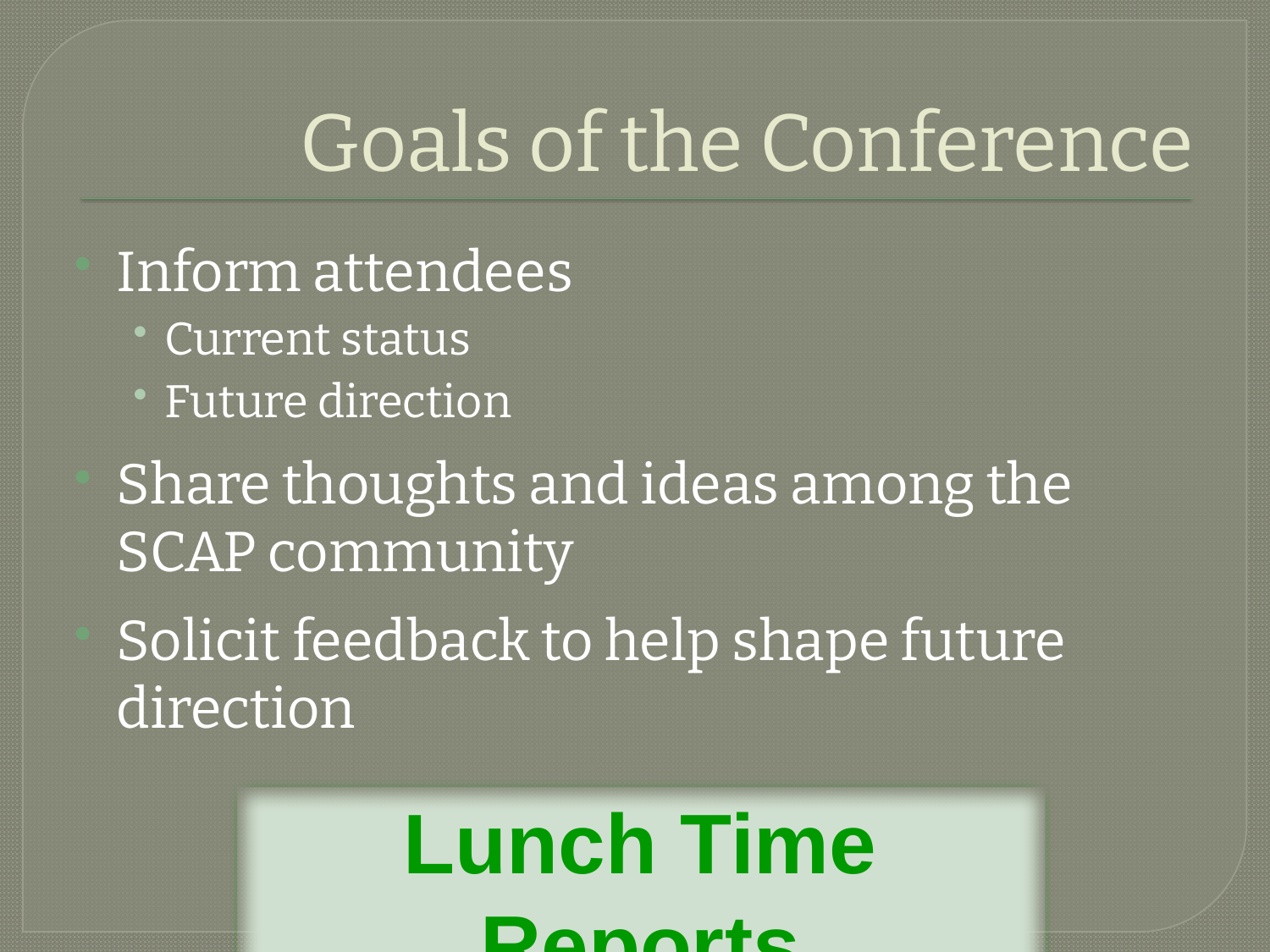

# Goals of the Conference
Inform attendees
Current status
Future direction
Share thoughts and ideas among the SCAP community
Solicit feedback to help shape future direction

Lunch Time Reports